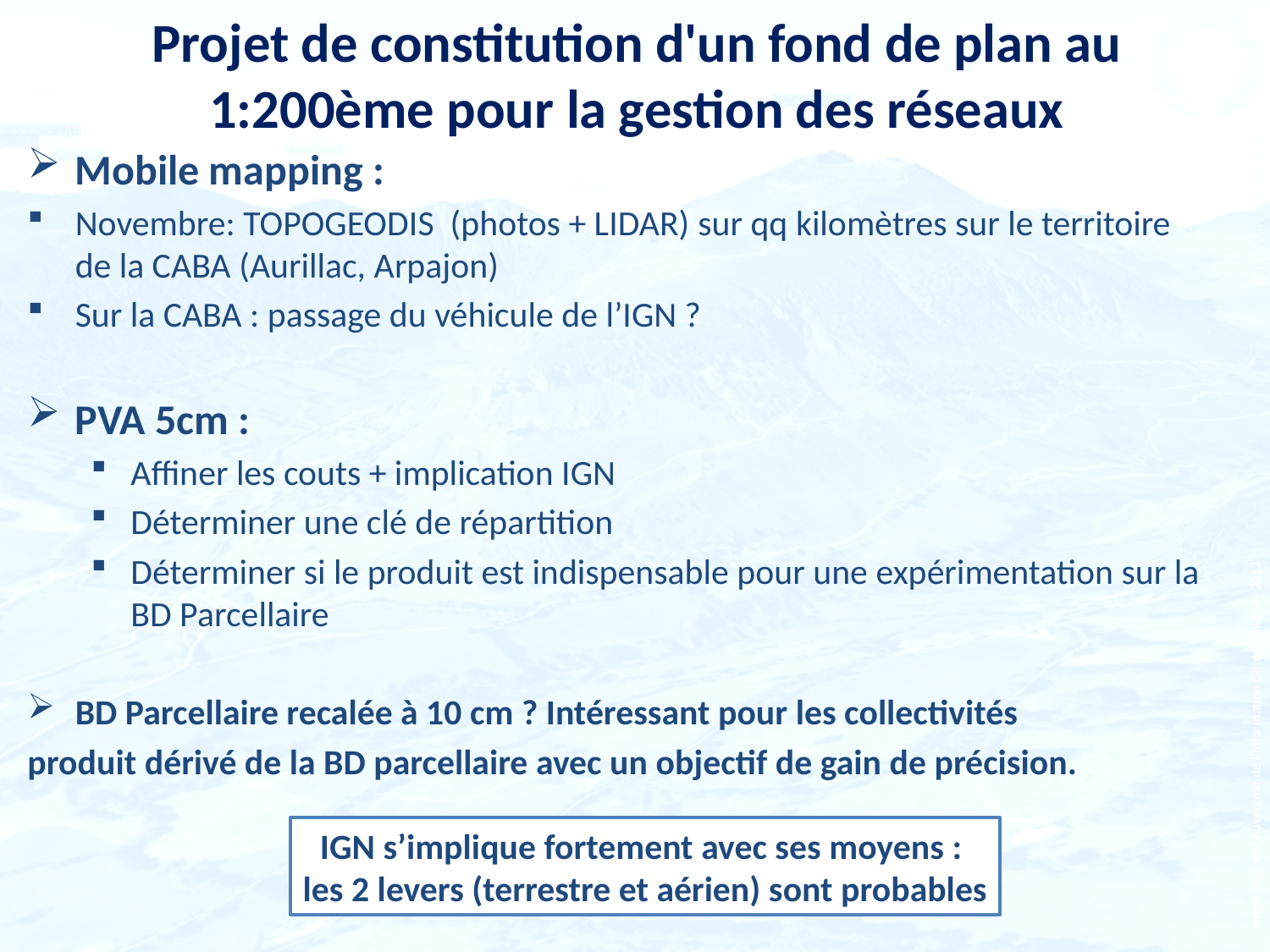

Projet de constitution d'un fond de plan au 1:200ème pour la gestion des réseaux

Mobile mapping :
Novembre: TOPOGEODIS  (photos + LIDAR) sur qq kilomètres sur le territoire de la CABA (Aurillac, Arpajon)
Sur la CABA : passage du véhicule de l’IGN ?

PVA 5cm :
Affiner les couts + implication IGN
Déterminer une clé de répartition
Déterminer si le produit est indispensable pour une expérimentation sur la BD Parcellaire

BD Parcellaire recalée à 10 cm ? Intéressant pour les collectivités
produit dérivé de la BD parcellaire avec un objectif de gain de précision.

IGN s’implique fortement avec ses moyens :
les 2 levers (terrestre et aérien) sont probables